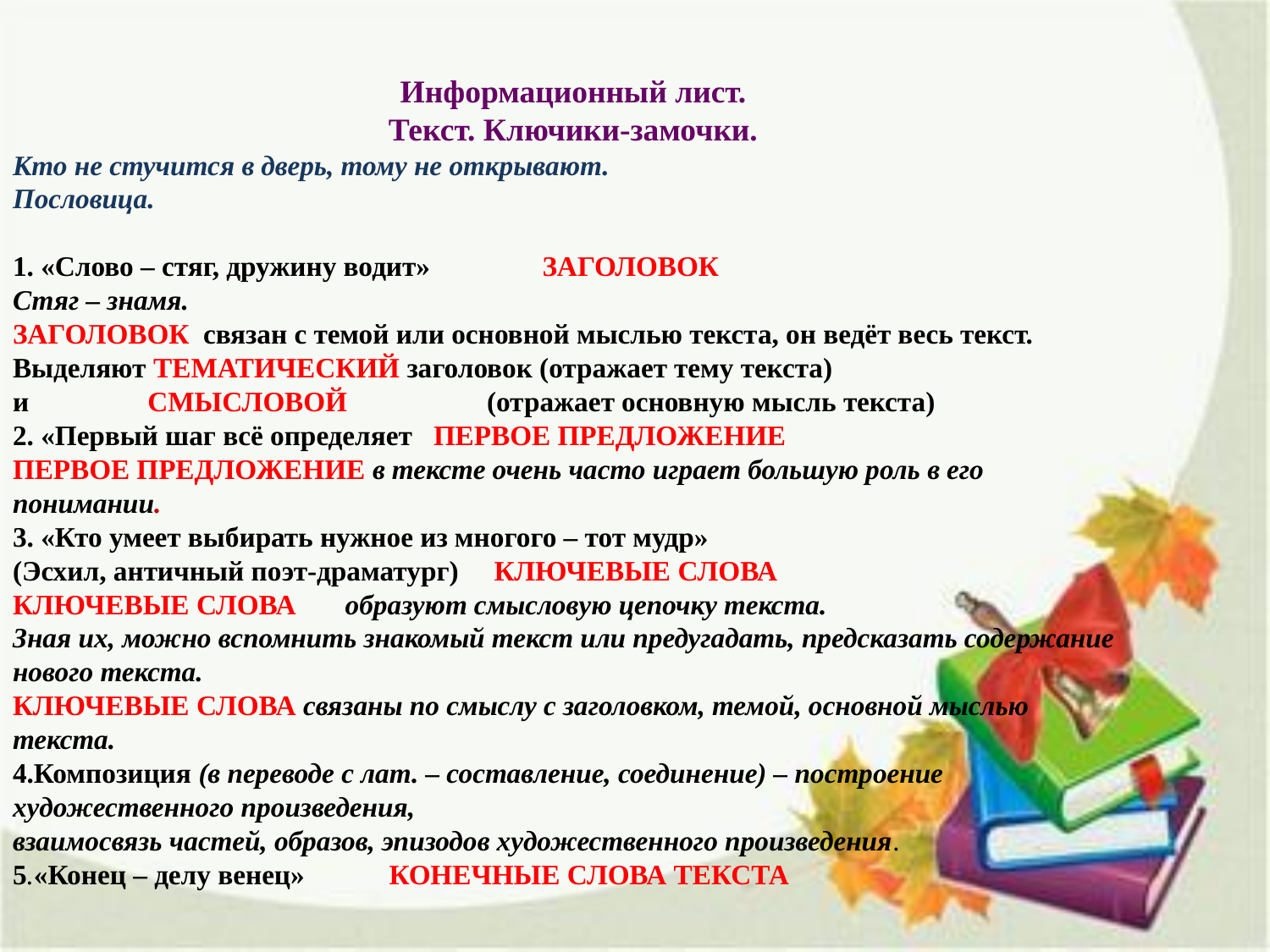

Информационный лист.
Текст. Ключики-замочки.
Кто не стучится в дверь, тому не открывают.
Пословица.

1. «Слово – стяг, дружину водит»                ЗАГОЛОВОК
Стяг – знамя.
ЗАГОЛОВОК  связан с темой или основной мыслью текста, он ведёт весь текст.
Выделяют ТЕМАТИЧЕСКИЙ заголовок (отражает тему текста)
и                 СМЫСЛОВОЙ                    (отражает основную мысль текста)
2. «Первый шаг всё определяет   ПЕРВОЕ ПРЕДЛОЖЕНИЕ
ПЕРВОЕ ПРЕДЛОЖЕНИЕ в тексте очень часто играет большую роль в его понимании.
3. «Кто умеет выбирать нужное из многого – тот мудр»
(Эсхил, античный поэт-драматург)     КЛЮЧЕВЫЕ СЛОВА
КЛЮЧЕВЫЕ СЛОВА       образуют смысловую цепочку текста.
Зная их, можно вспомнить знакомый текст или предугадать, предсказать содержание нового текста.
КЛЮЧЕВЫЕ СЛОВА связаны по смыслу с заголовком, темой, основной мыслью текста.
4.Композиция (в переводе с лат. – составление, соединение) – построение художественного произведения,
взаимосвязь частей, образов, эпизодов художественного произведения.
5.«Конец – делу венец»            КОНЕЧНЫЕ СЛОВА ТЕКСТА